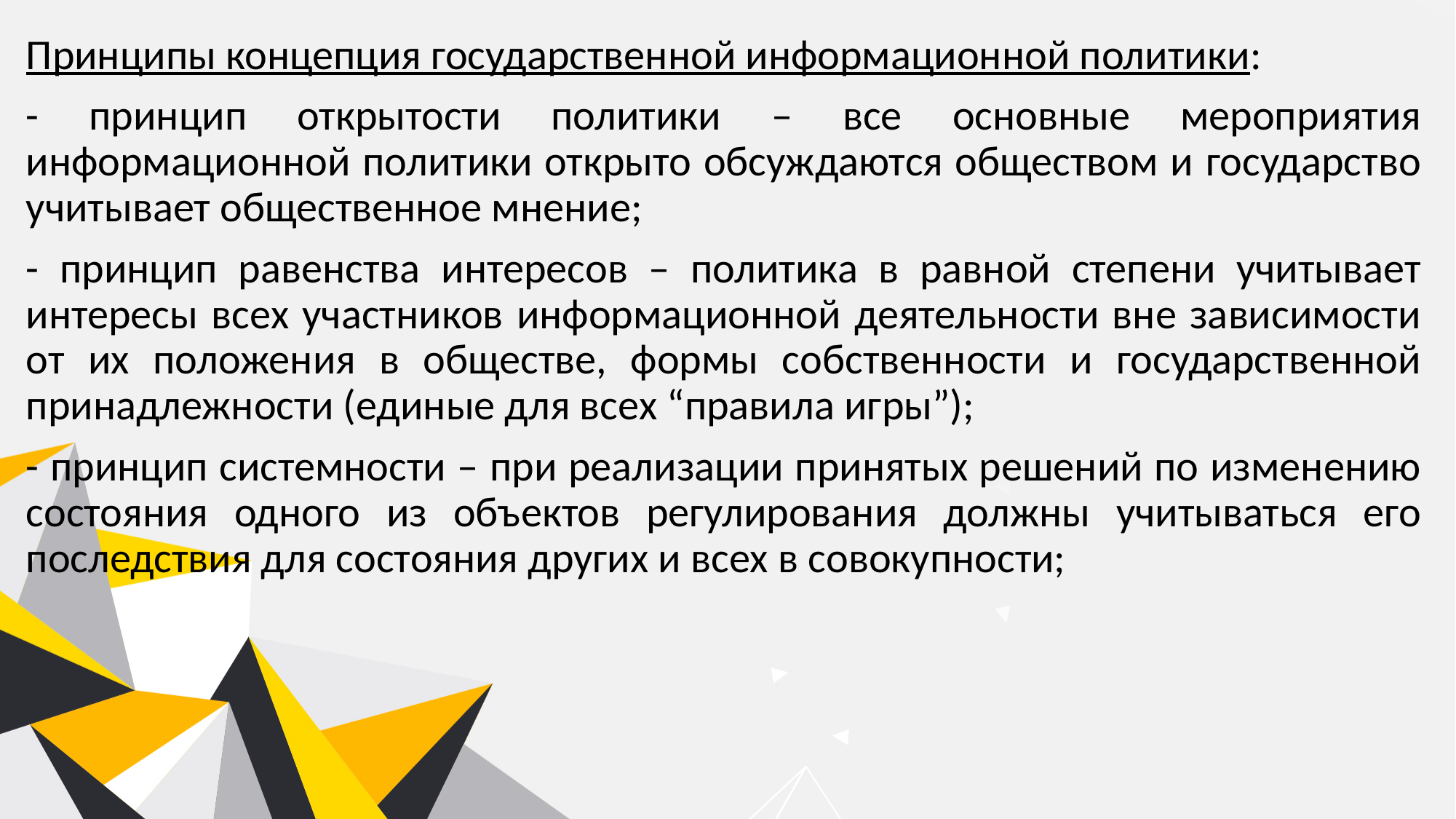

Принципы концепция государственной информационной политики:
- принцип открытости политики – все основные мероприятия информационной политики открыто обсуждаются обществом и государство учитывает общественное мнение;
- принцип равенства интересов – политика в равной степени учитывает интересы всех участников информационной деятельности вне зависимости от их положения в обществе, формы собственности и государственной принадлежности (единые для всех “правила игры”);
- принцип системности – при реализации принятых решений по изменению состояния одного из объектов регулирования должны учитываться его последствия для состояния других и всех в совокупности;